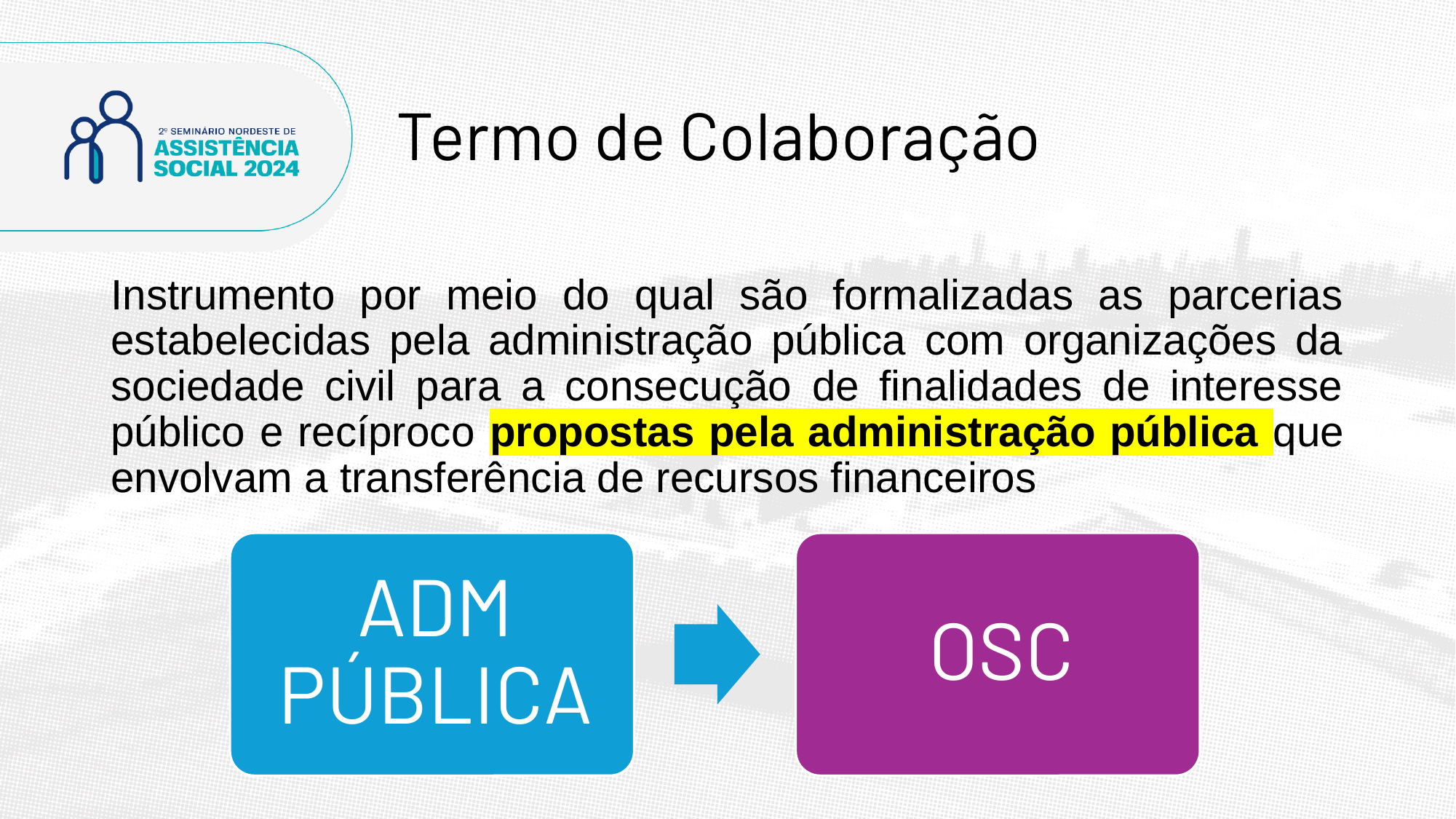

# Termo de Colaboração
Instrumento por meio do qual são formalizadas as parcerias estabelecidas pela administração pública com organizações da sociedade civil para a consecução de finalidades de interesse público e recíproco propostas pela administração pública que envolvam a transferência de recursos financeiros
ADM PÚBLICA

OSC